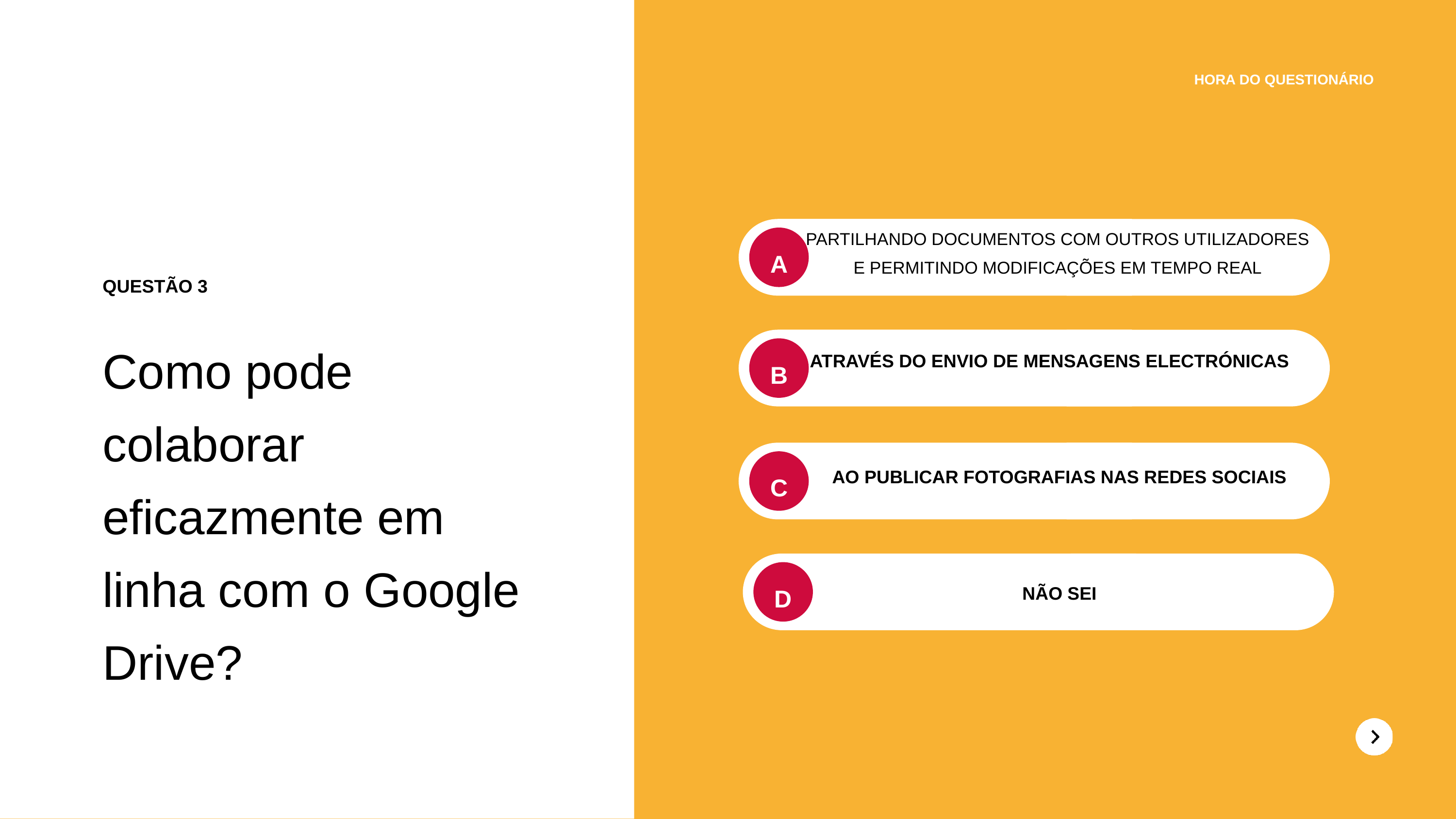

HORA DO QUESTIONÁRIO

PARTILHANDO DOCUMENTOS COM OUTROS UTILIZADORES E PERMITINDO MODIFICAÇÕES EM TEMPO REAL

A
QUESTÃO 3
Como pode colaborar eficazmente em linha com o Google Drive?

ATRAVÉS DO ENVIO DE MENSAGENS ELECTRÓNICAS
B

AO PUBLICAR FOTOGRAFIAS NAS REDES SOCIAIS
C

D
NÃO SEI